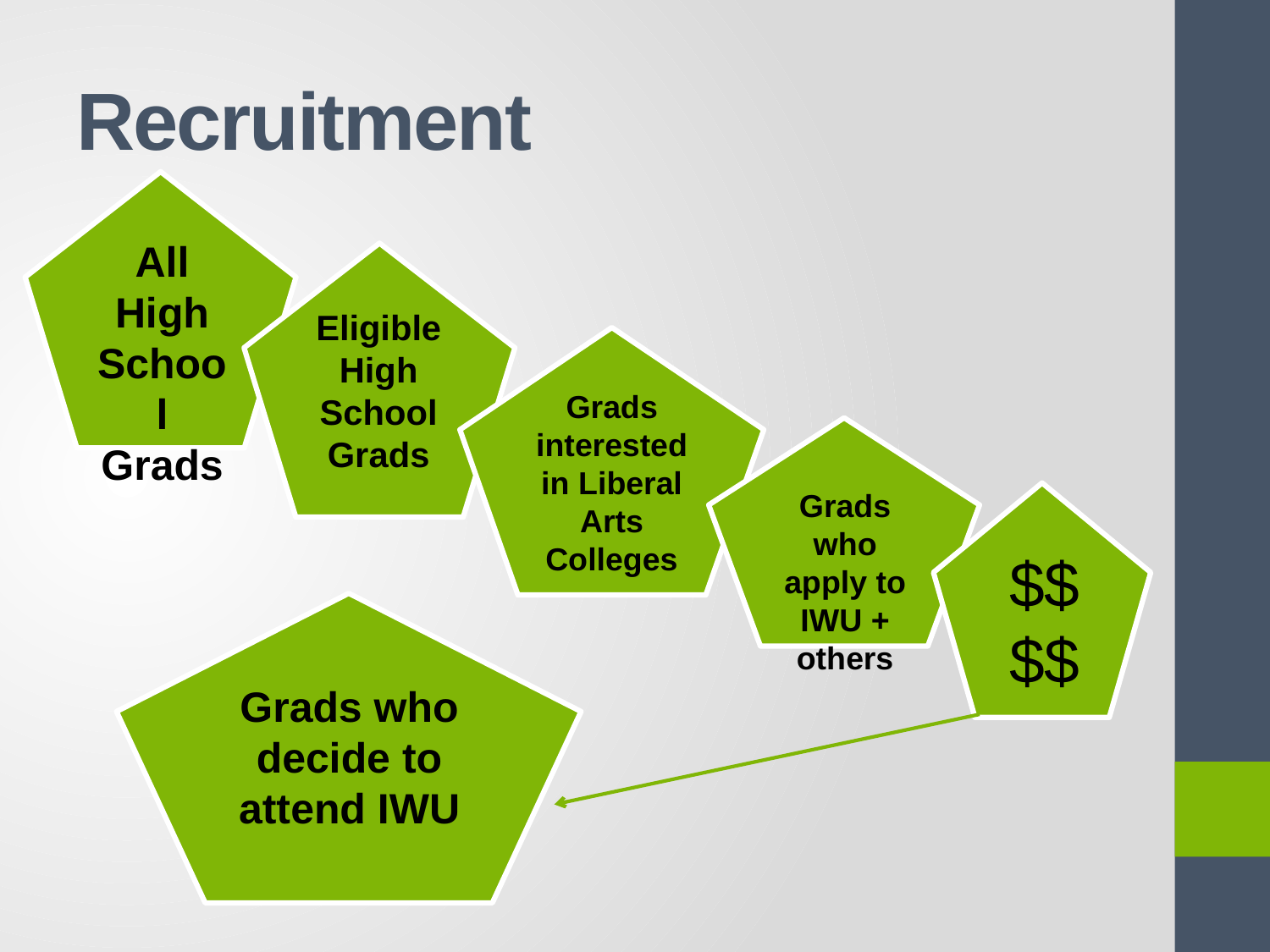

# Recruitment

All High School Grads

Eligible High School Grads

Grads interested in Liberal Arts Colleges

Grads who apply to IWU + others

$$$$

Grads who decide to attend IWU